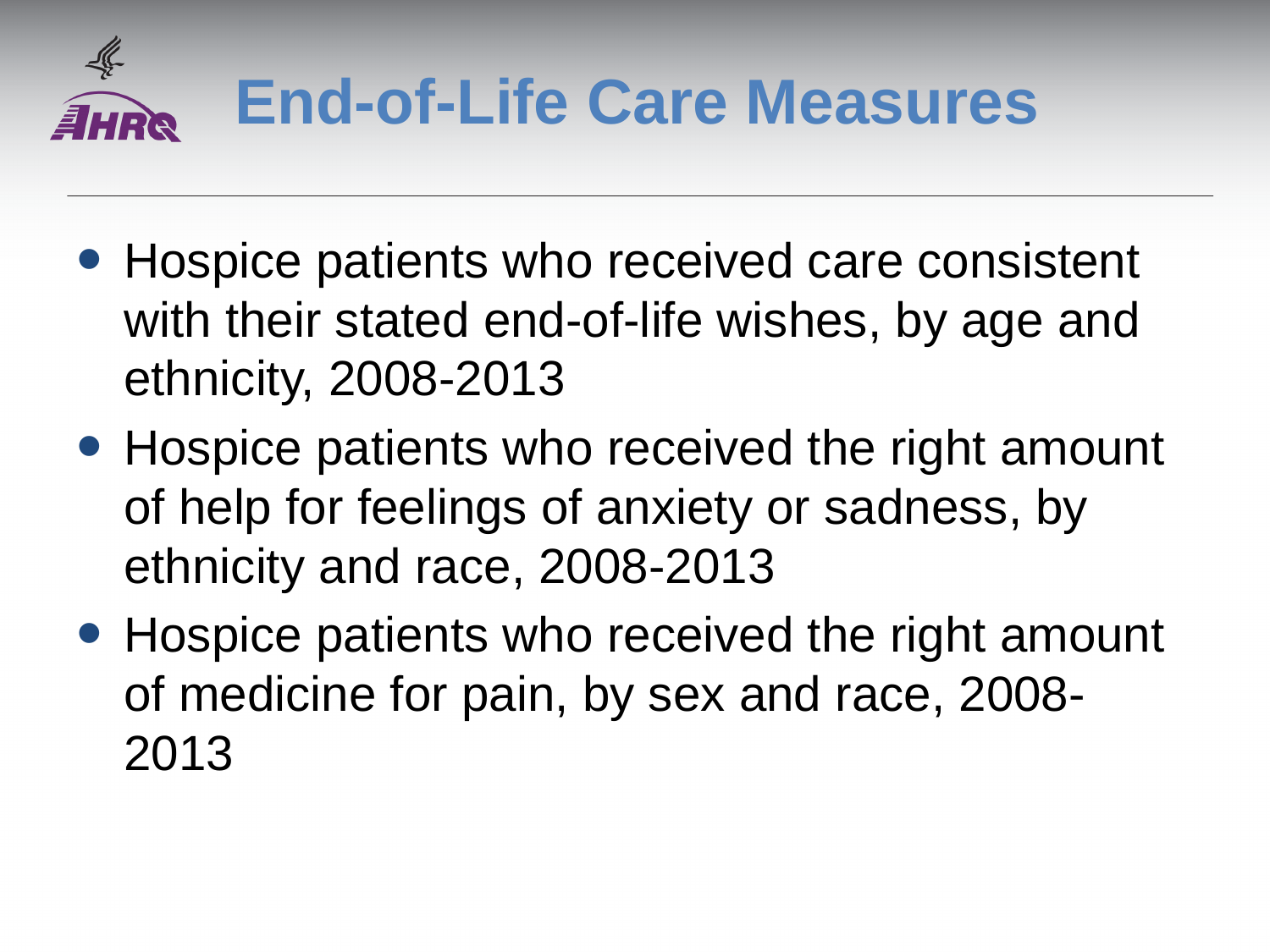

# End-of-Life Care Measures
Hospice patients who received care consistent with their stated end-of-life wishes, by age and ethnicity, 2008-2013
Hospice patients who received the right amount of help for feelings of anxiety or sadness, by ethnicity and race, 2008-2013
Hospice patients who received the right amount of medicine for pain, by sex and race, 2008-2013